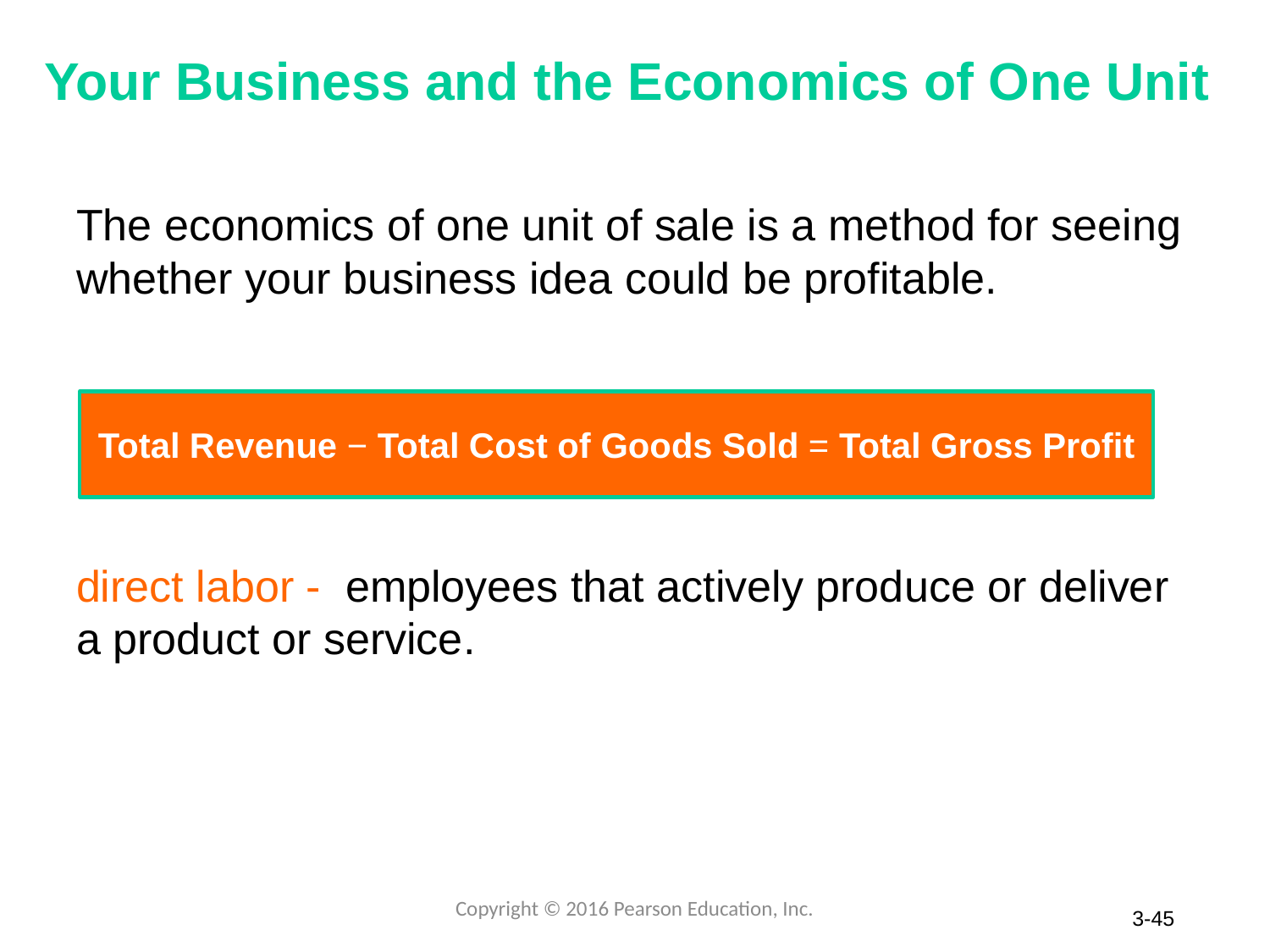

# Your Business and the Economics of One Unit
The economics of one unit of sale is a method for seeing whether your business idea could be profitable.

direct labor -  employees that actively produce or deliver a product or service.
Total Revenue − Total Cost of Goods Sold = Total Gross Profit
Copyright © 2016 Pearson Education, Inc.